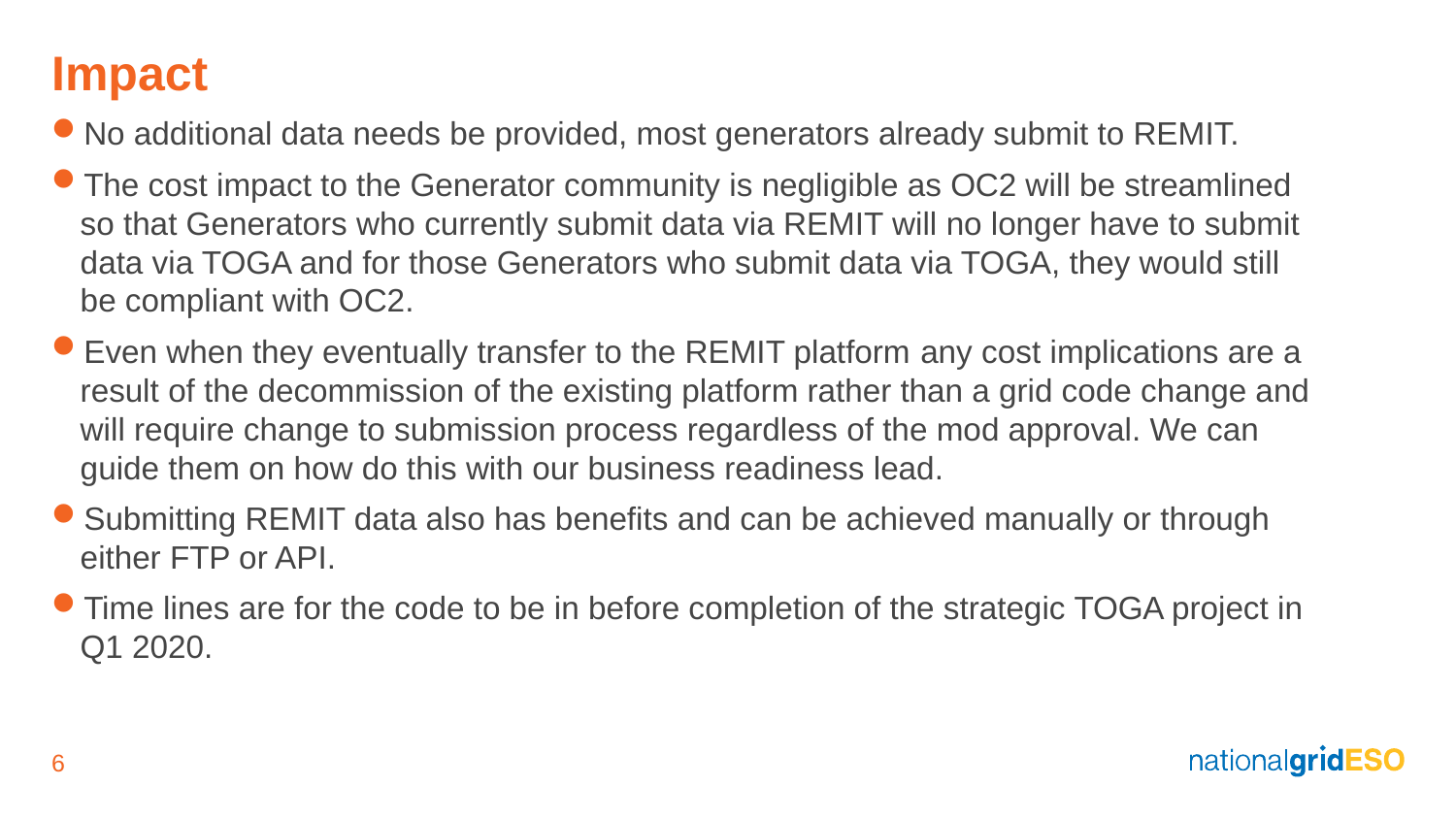

Impact
No additional data needs be provided, most generators already submit to REMIT.
The cost impact to the Generator community is negligible as OC2 will be streamlined so that Generators who currently submit data via REMIT will no longer have to submit data via TOGA and for those Generators who submit data via TOGA, they would still be compliant with OC2.
Even when they eventually transfer to the REMIT platform any cost implications are a result of the decommission of the existing platform rather than a grid code change and will require change to submission process regardless of the mod approval. We can guide them on how do this with our business readiness lead.
Submitting REMIT data also has benefits and can be achieved manually or through either FTP or API.
Time lines are for the code to be in before completion of the strategic TOGA project in Q1 2020.